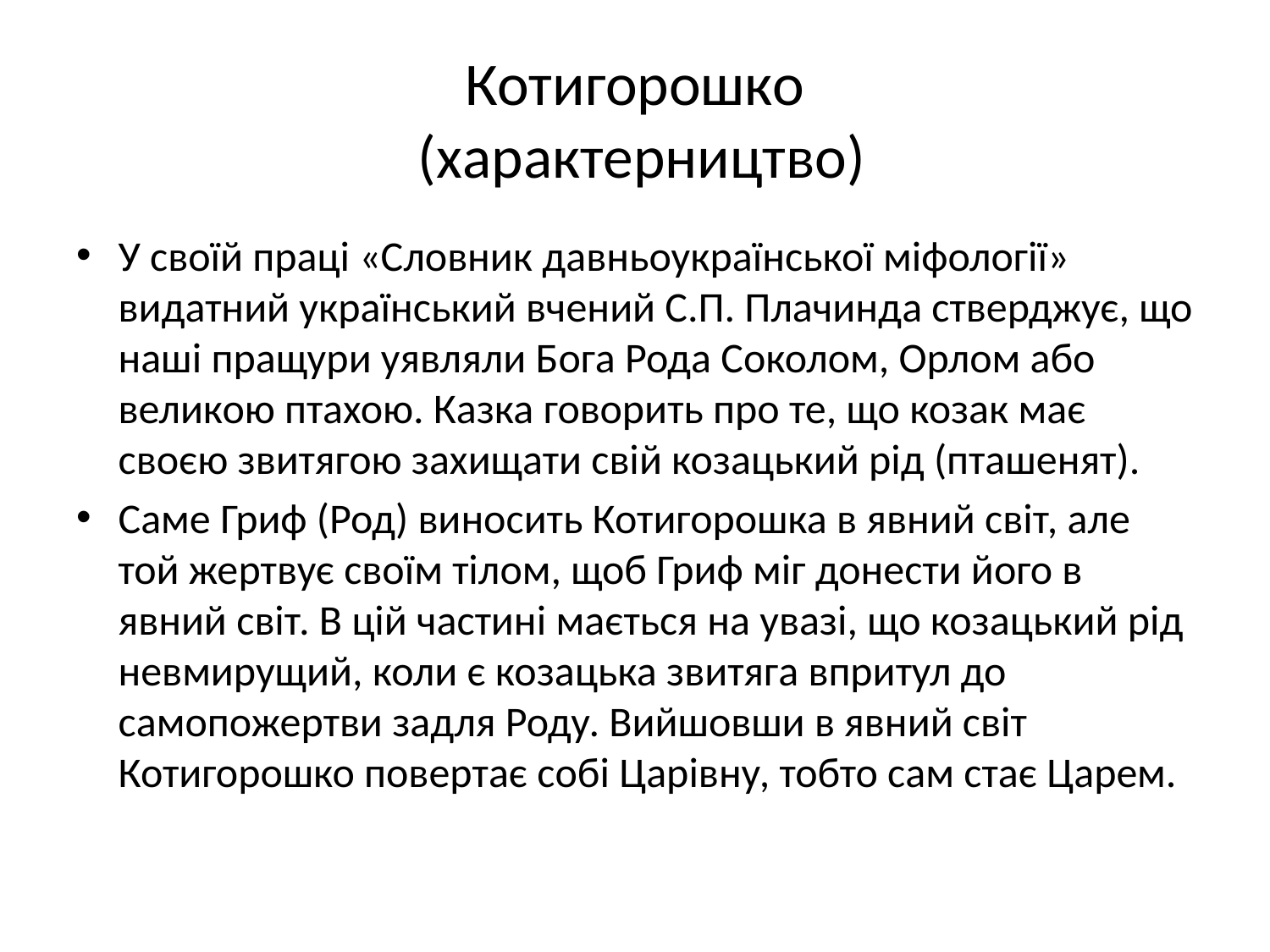

# Котигорошко (характерництво)
У своїй праці «Словник давньоукраїнської міфології» видатний український вчений С.П. Плачинда стверджує, що наші пращури уявляли Бога Рода Соколом, Орлом або великою птахою. Казка говорить про те, що козак має своєю звитягою захищати свій козацький рід (пташенят).
Саме Гриф (Род) виносить Котигорошка в явний світ, але той жертвує своїм тілом, щоб Гриф міг донести його в явний світ. В цій частині мається на увазі, що козацький рід невмирущий, коли є козацька звитяга впритул до самопожертви задля Роду. Вийшовши в явний світ Котигорошко повертає собі Царівну, тобто сам стає Царем.